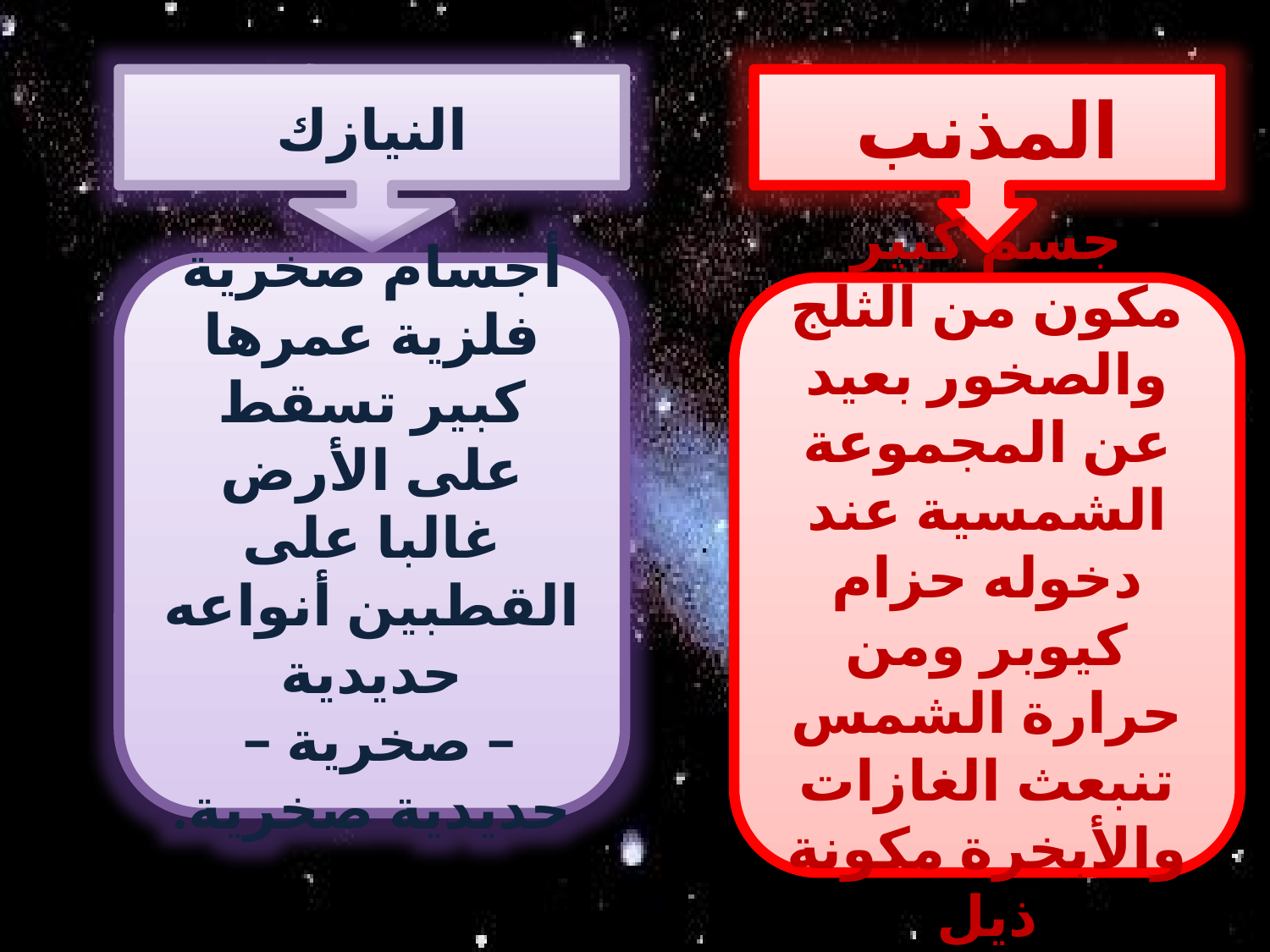

النيازك
المذنب
أجسام صخرية فلزية عمرها كبير تسقط على الأرض غالبا على القطبين أنواعه
 حديدية
– صخرية –
حديدية صخرية.
جسم كبير مكون من الثلج والصخور بعيد عن المجموعة الشمسية عند دخوله حزام كيوبر ومن حرارة الشمس تنبعث الغازات والأبخرة مكونة ذيل